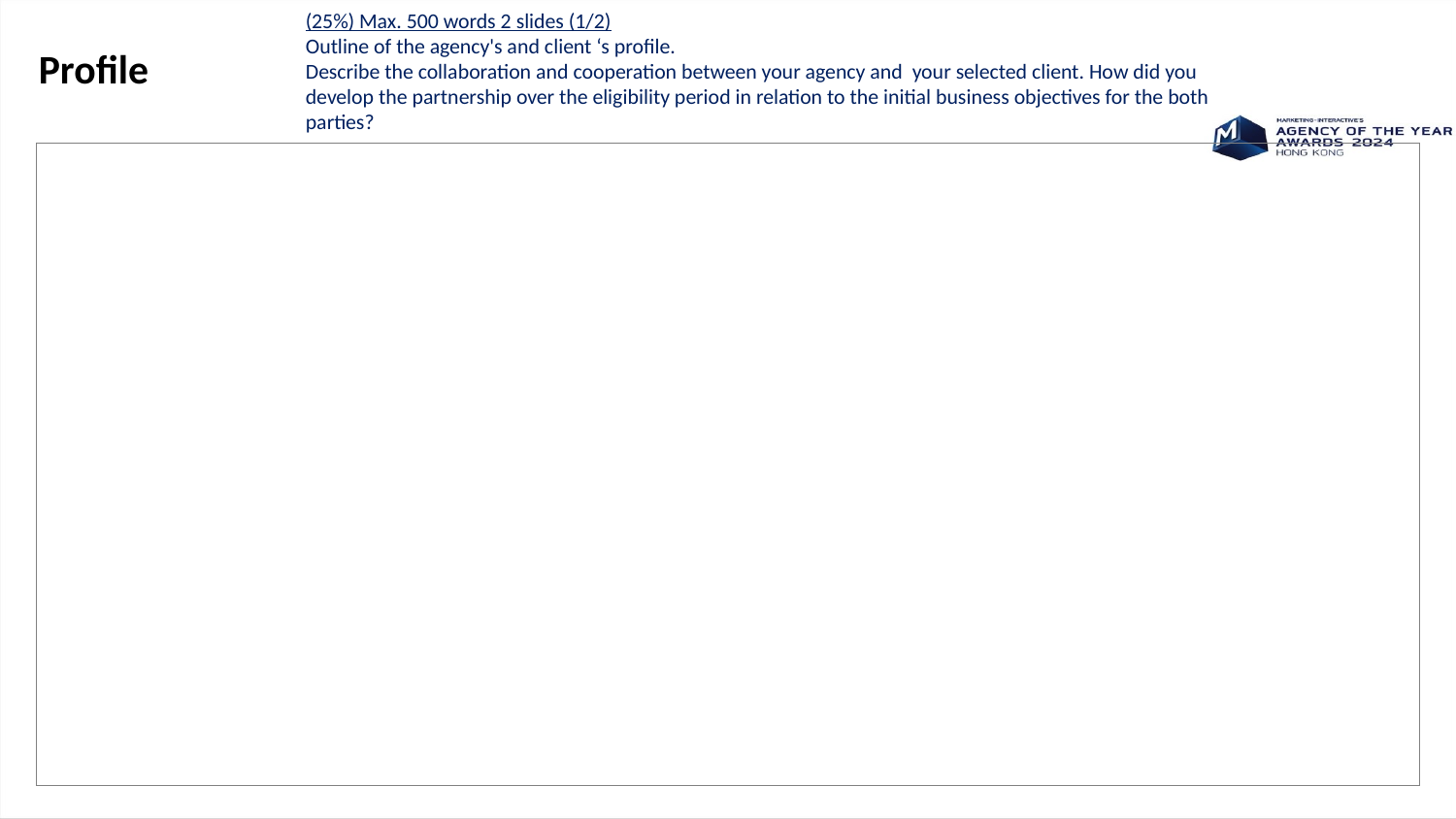

Profile
(25%) Max. 500 words 2 slides (1/2)
Outline of the agency's and client ‘s profile.
Describe the collaboration and cooperation between your agency and  your selected client. How did you develop the partnership over the eligibility period in relation to the initial business objectives for the both parties?

|  |
| --- |